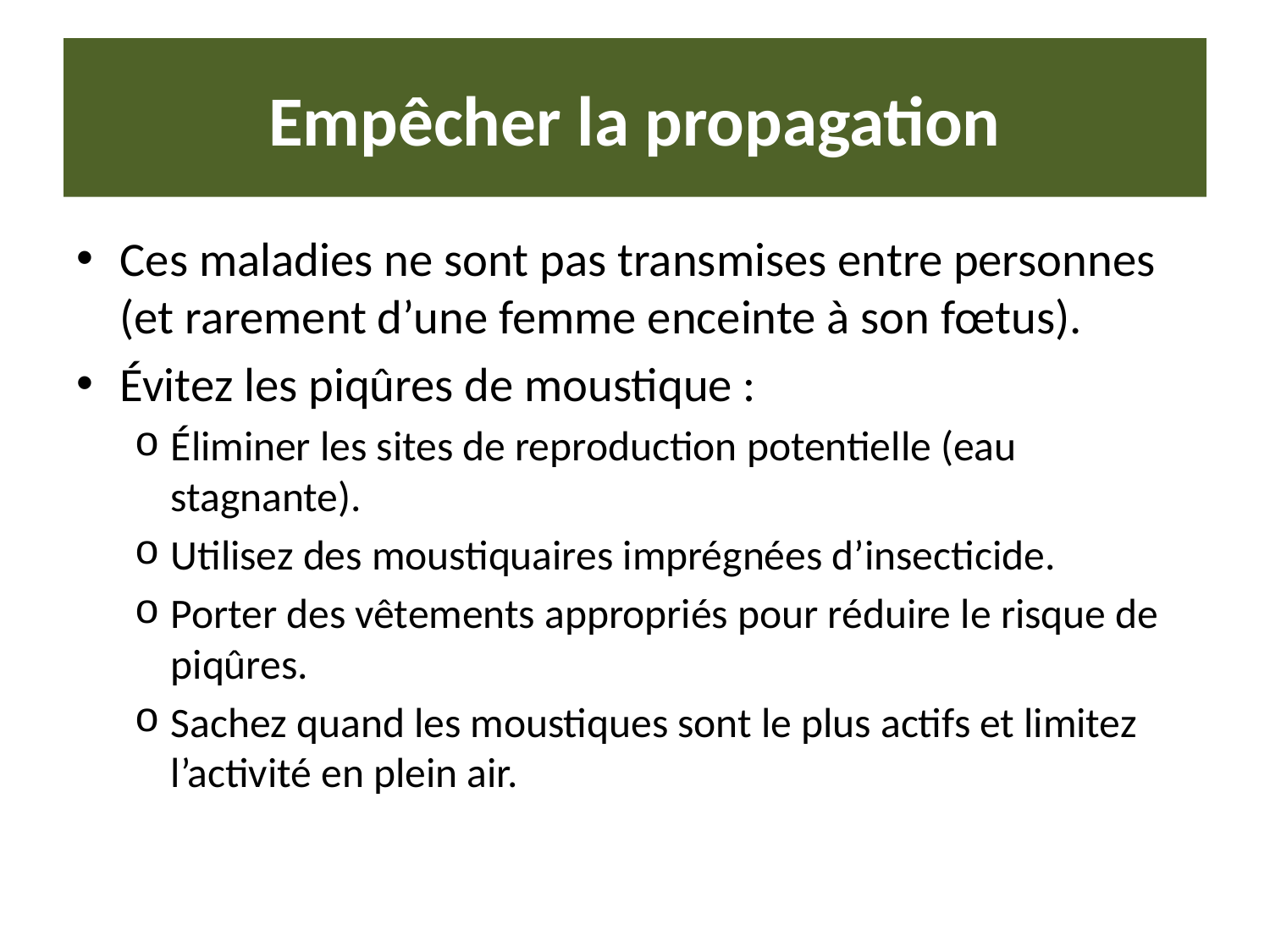

# Empêcher la propagation
Ces maladies ne sont pas transmises entre personnes (et rarement d’une femme enceinte à son fœtus).
Évitez les piqûres de moustique :
Éliminer les sites de reproduction potentielle (eau stagnante).
Utilisez des moustiquaires imprégnées d’insecticide.
Porter des vêtements appropriés pour réduire le risque de piqûres.
Sachez quand les moustiques sont le plus actifs et limitez l’activité en plein air.